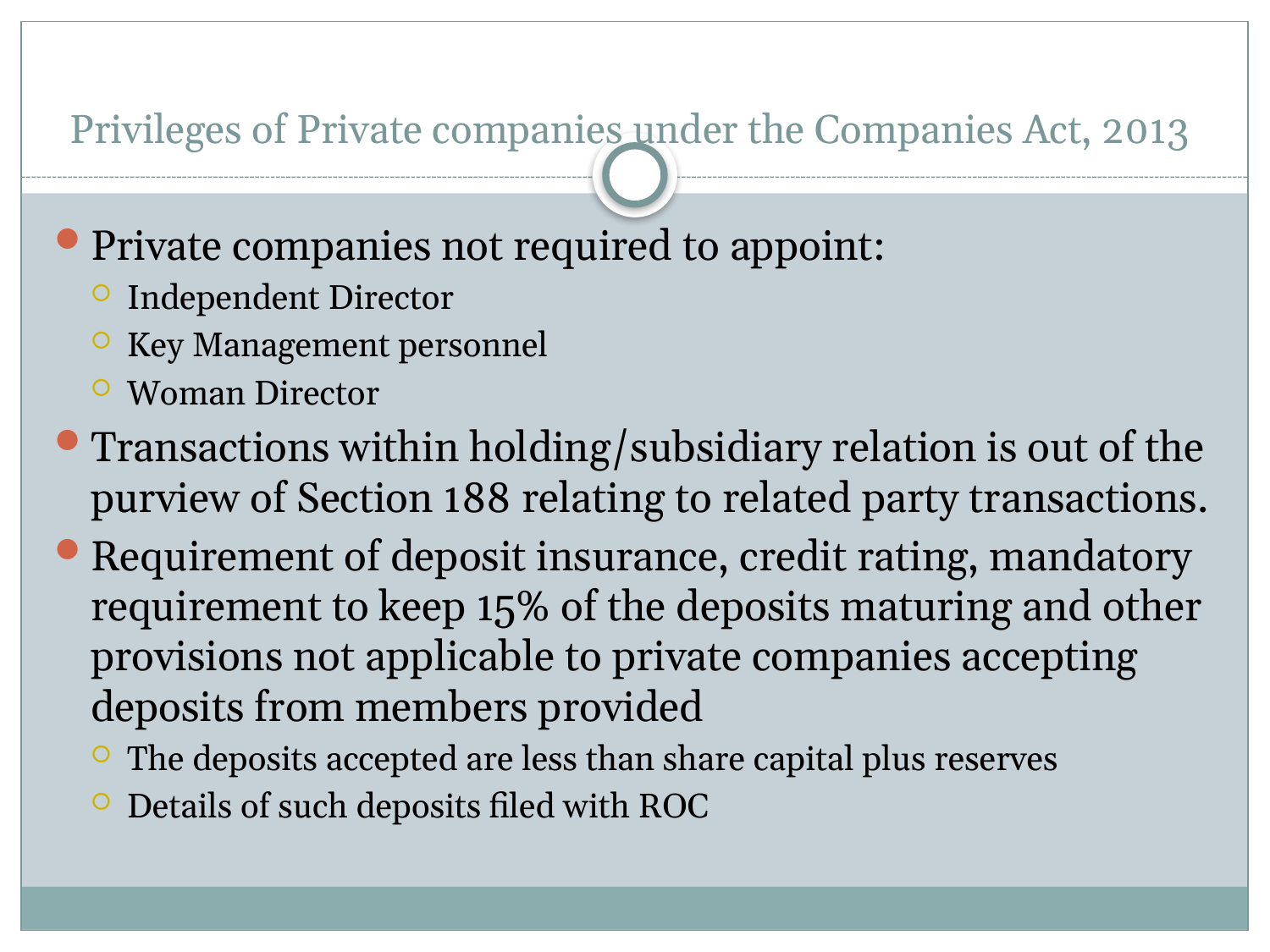

# Privileges of Private companies under the Companies Act, 2013
Private companies not required to appoint:
Independent Director
Key Management personnel
Woman Director
Transactions within holding/subsidiary relation is out of the purview of Section 188 relating to related party transactions.
Requirement of deposit insurance, credit rating, mandatory requirement to keep 15% of the deposits maturing and other provisions not applicable to private companies accepting deposits from members provided
The deposits accepted are less than share capital plus reserves
Details of such deposits filed with ROC